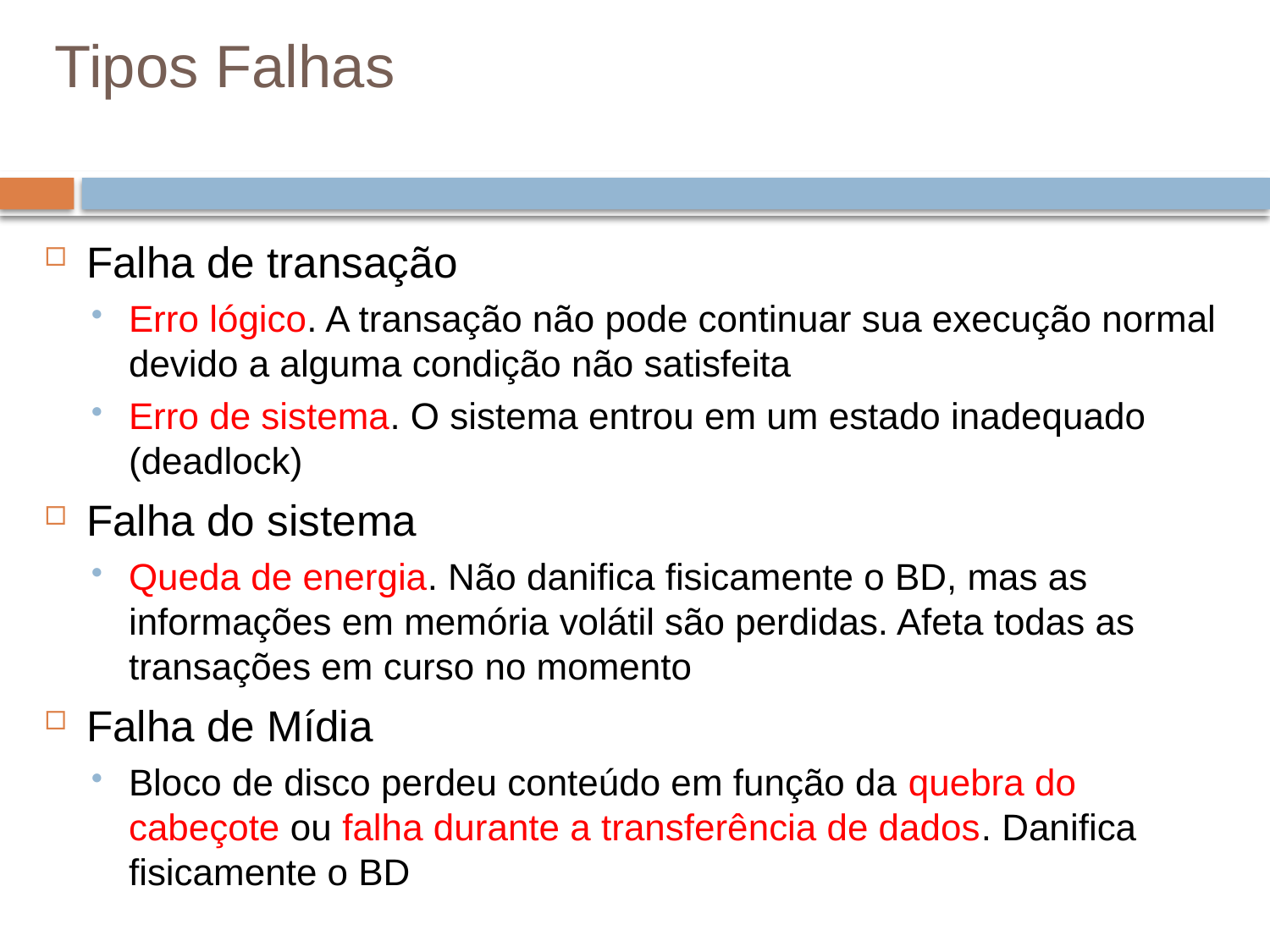

# Tipos Falhas
Falha de transação
Erro lógico. A transação não pode continuar sua execução normal devido a alguma condição não satisfeita
Erro de sistema. O sistema entrou em um estado inadequado (deadlock)
Falha do sistema
Queda de energia. Não danifica fisicamente o BD, mas as informações em memória volátil são perdidas. Afeta todas as transações em curso no momento
Falha de Mídia
Bloco de disco perdeu conteúdo em função da quebra do cabeçote ou falha durante a transferência de dados. Danifica fisicamente o BD